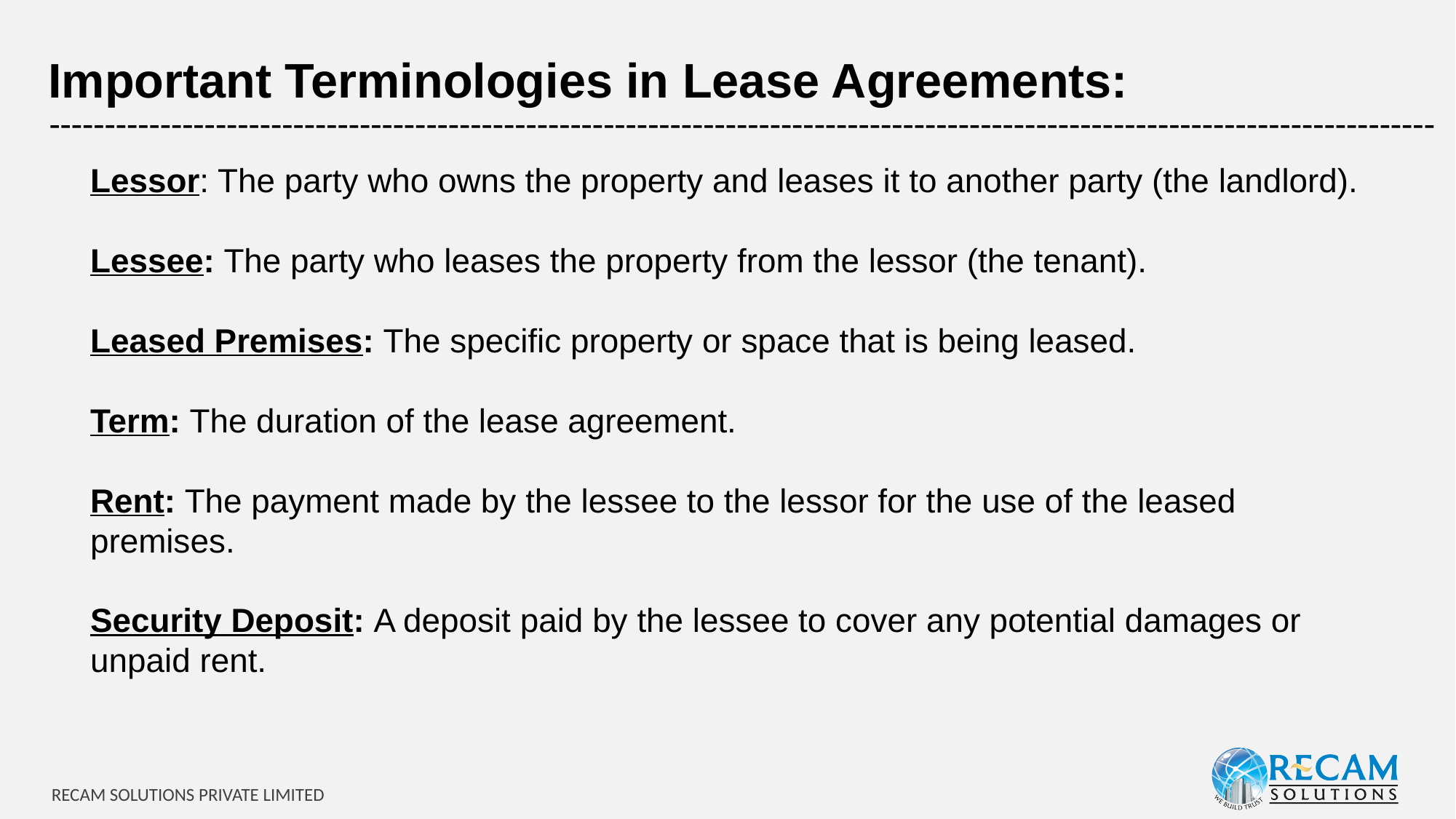

Important Terminologies in Lease Agreements:
-----------------------------------------------------------------------------------------------------------------------------
Lessor: The party who owns the property and leases it to another party (the landlord).

Lessee: The party who leases the property from the lessor (the tenant).

Leased Premises: The specific property or space that is being leased.

Term: The duration of the lease agreement.

Rent: The payment made by the lessee to the lessor for the use of the leased premises.

Security Deposit: A deposit paid by the lessee to cover any potential damages or unpaid rent.

RECAM SOLUTIONS PRIVATE LIMITED